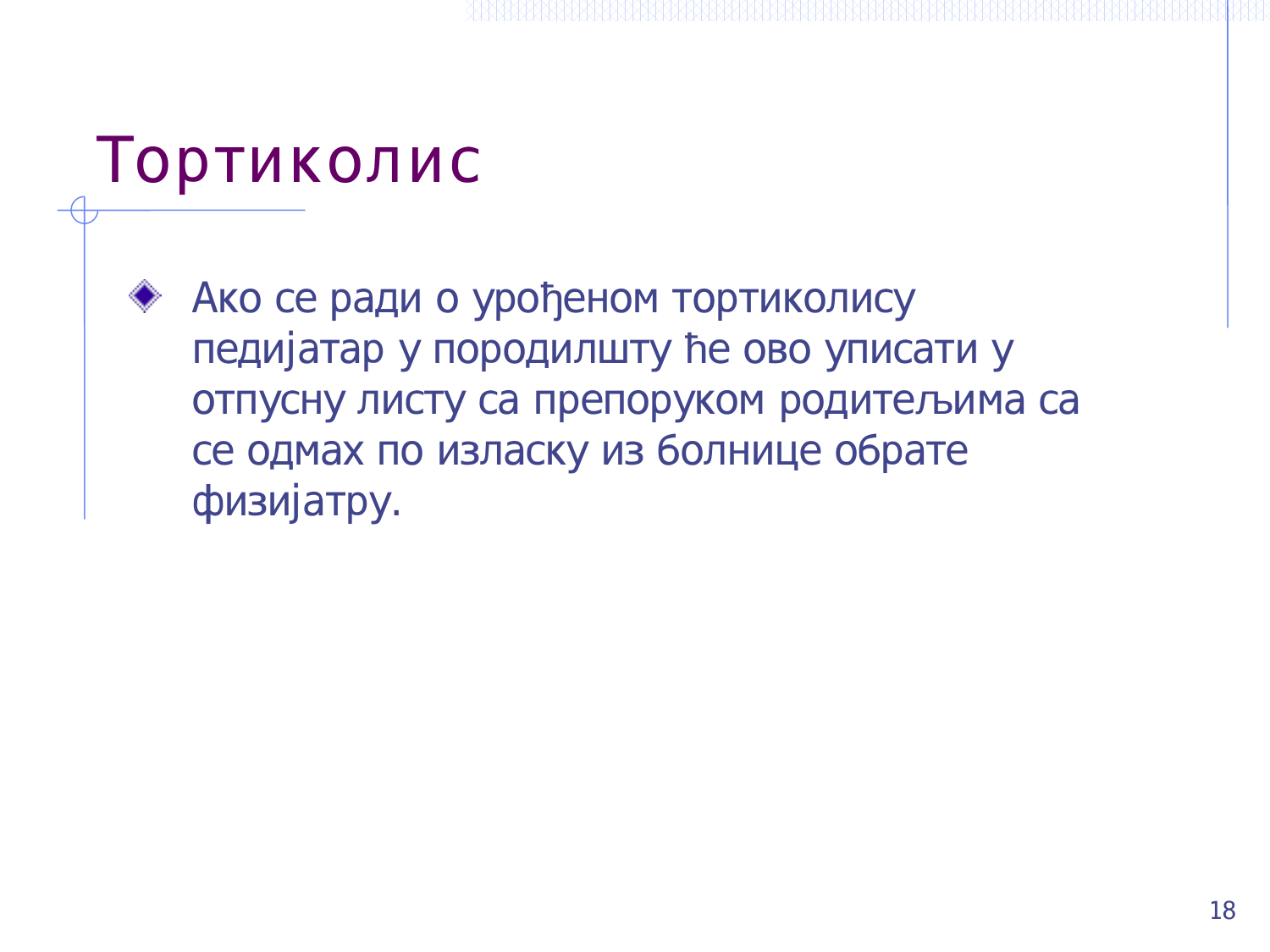

# Тортиколис
Ако се ради о урођеном тортиколису педијатар у породилшту ће ово уписати у отпусну листу са препоруком родитељима са се одмах по изласку из болнице обрате физијатру.

18